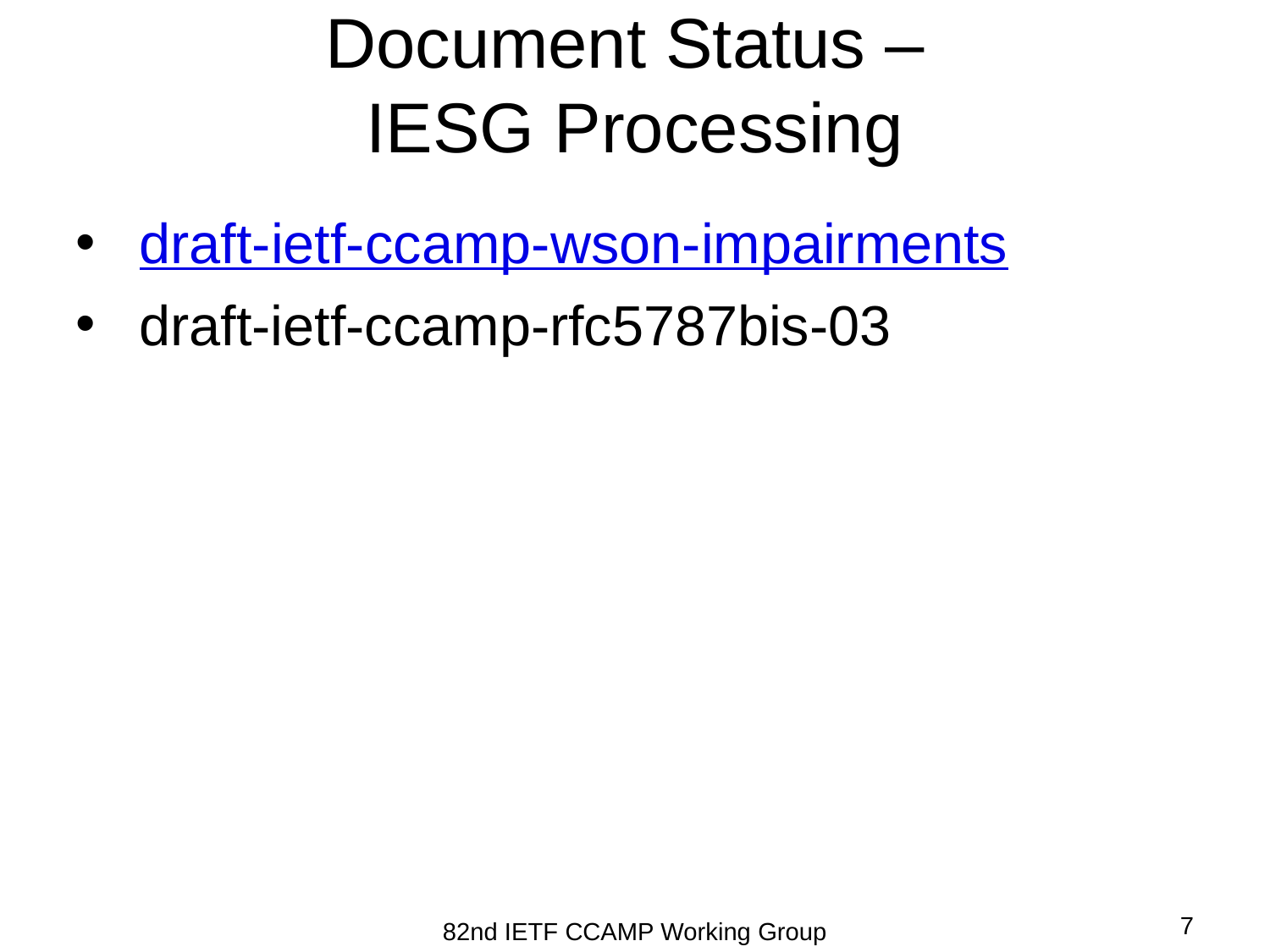

# Document Status – IESG Processing

draft-ietf-ccamp-wson-impairments
draft-ietf-ccamp-rfc5787bis-03
82nd IETF CCAMP Working Group
7